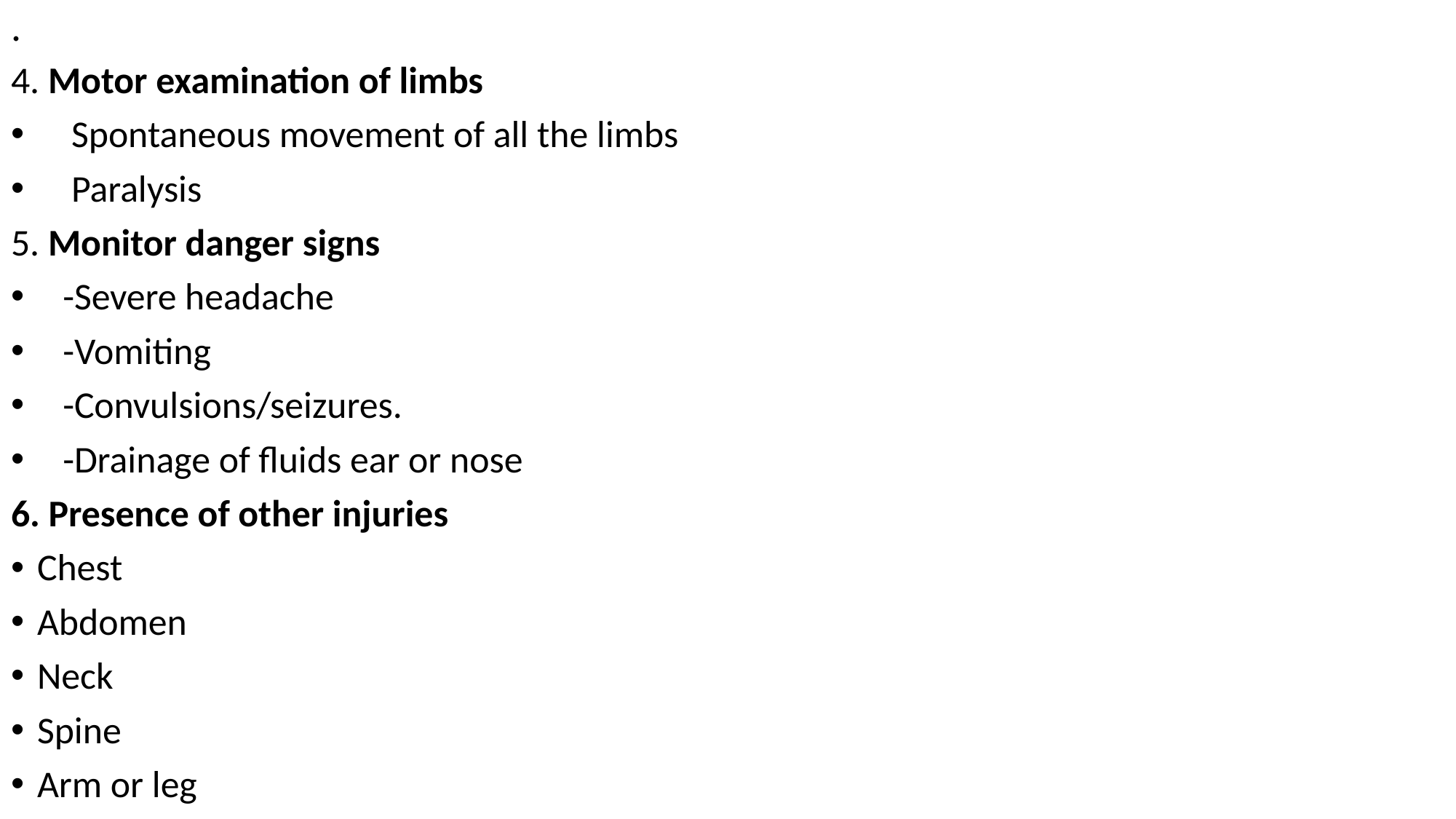

# .
4. Motor examination of limbs
    Spontaneous movement of all the limbs
    Paralysis
5. Monitor danger signs
   -Severe headache
   -Vomiting
   -Convulsions/seizures.
   -Drainage of fluids ear or nose
6. Presence of other injuries
Chest
Abdomen
Neck
Spine
Arm or leg